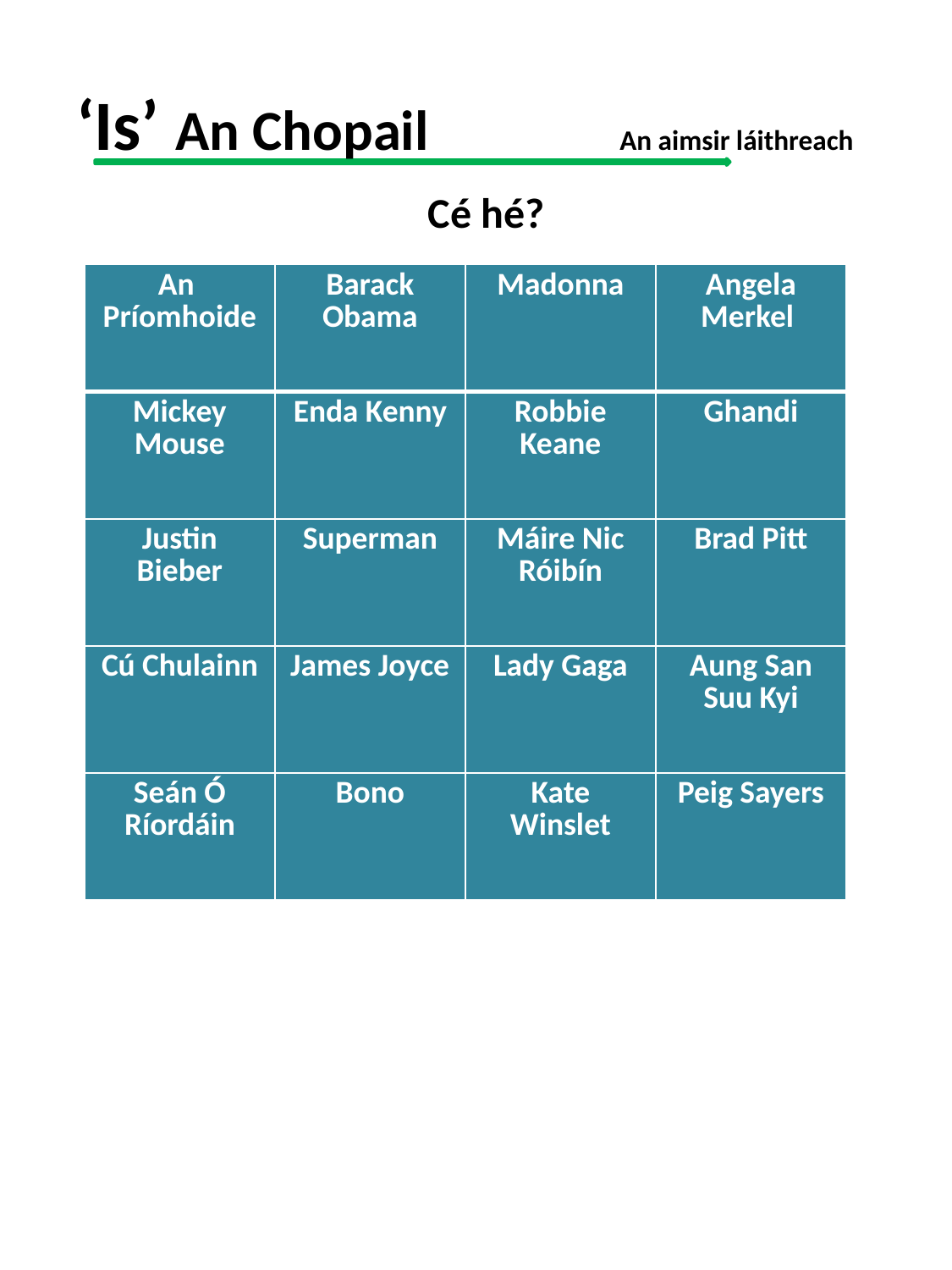

‘Is’ An Chopail               An aimsir láithreach

Cé hé?
| An Príomhoide | Barack Obama | Madonna | Angela Merkel |
| --- | --- | --- | --- |
| Mickey Mouse | Enda Kenny | Robbie Keane | Ghandi |
| Justin Bieber | Superman | Máire Nic Róibín | Brad Pitt |
| Cú Chulainn | James Joyce | Lady Gaga | Aung San Suu Kyi |
| Seán Ó Ríordáin | Bono | Kate Winslet | Peig Sayers |